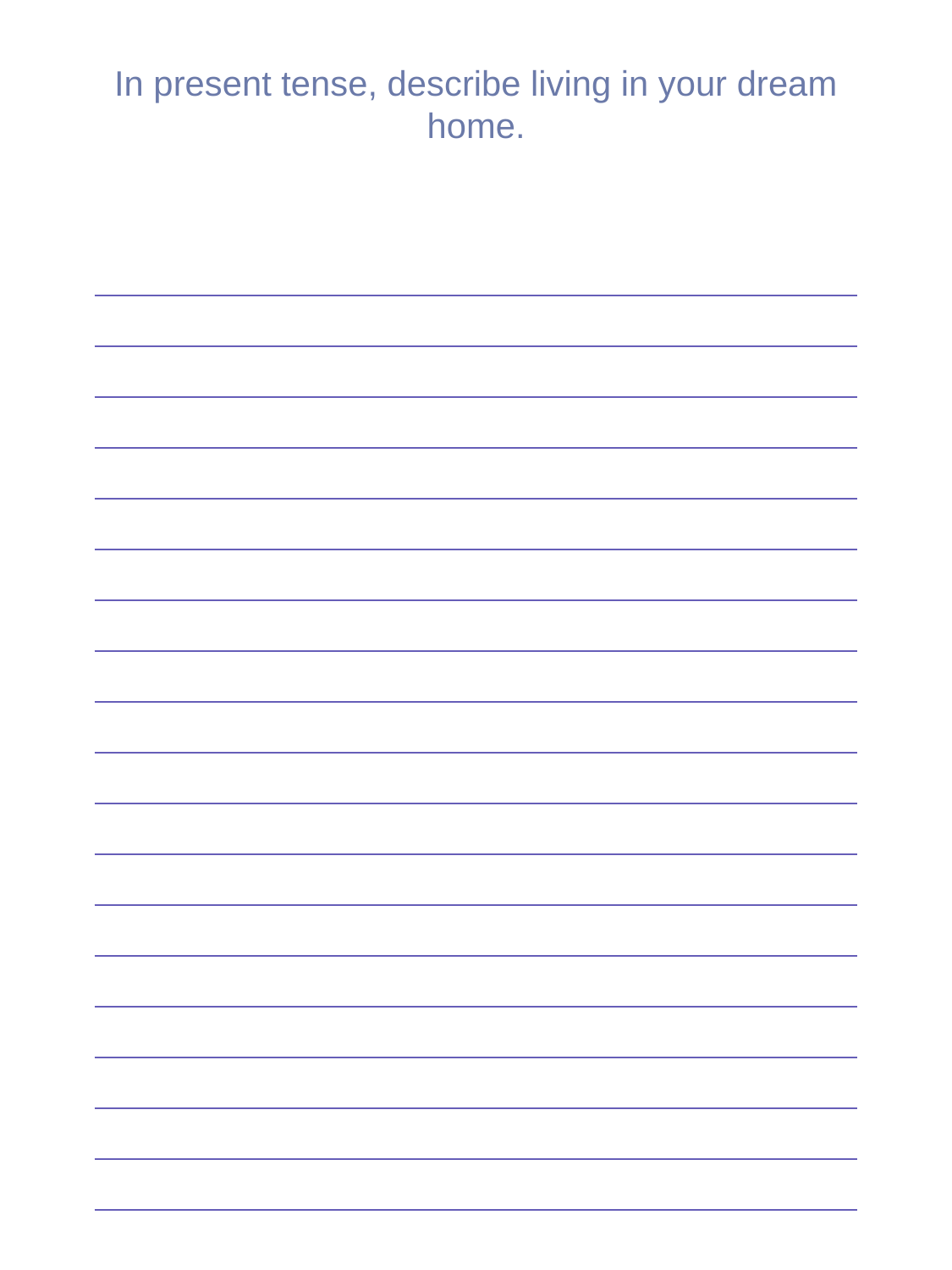

In present tense, describe living in your dream home.
|  |
| --- |
|  |
|  |
|  |
|  |
|  |
|  |
|  |
|  |
|  |
|  |
|  |
|  |
|  |
|  |
|  |
|  |
|  |